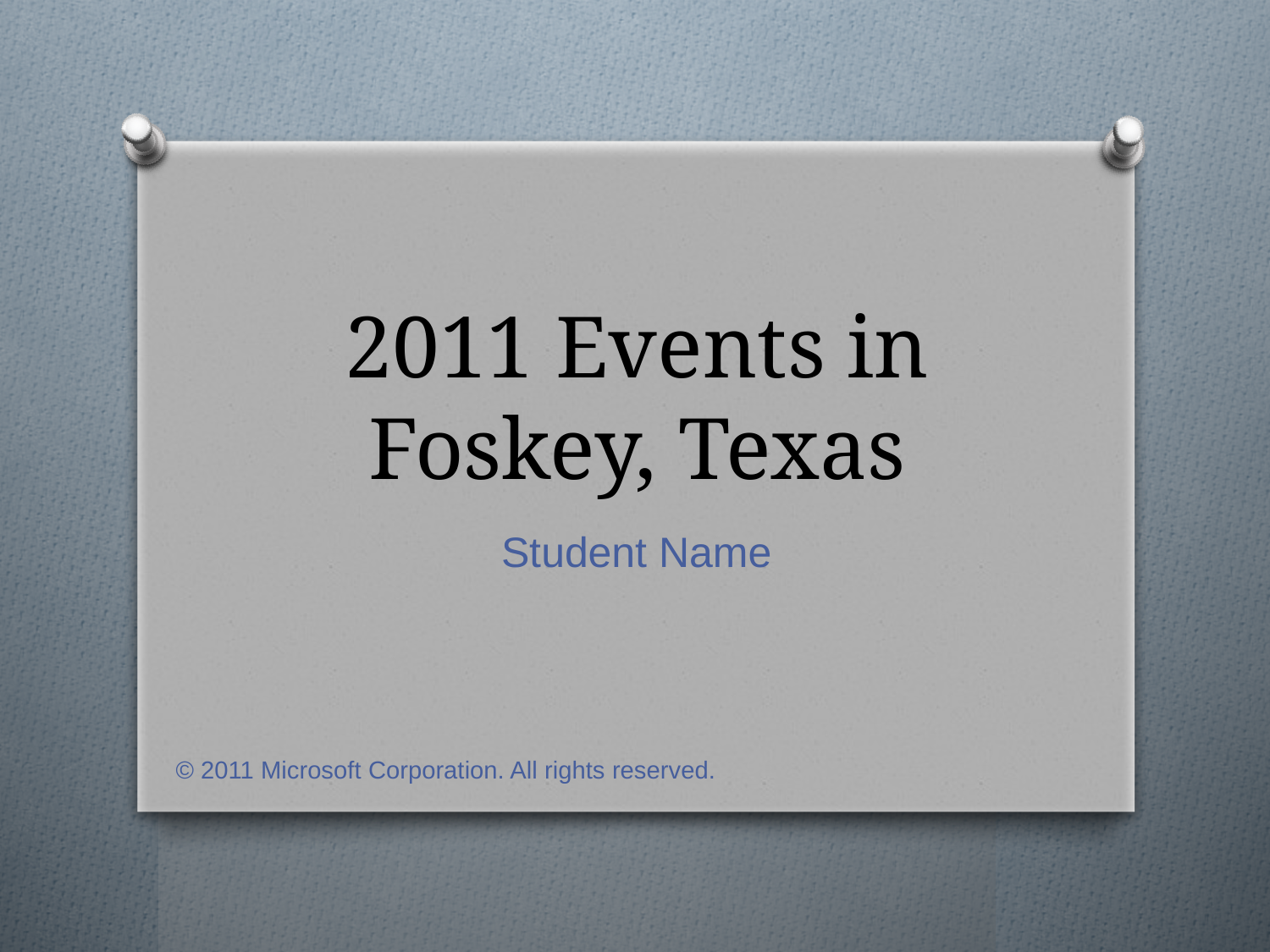

# 2011 Events in Foskey, Texas
Student Name
© 2011 Microsoft Corporation. All rights reserved.